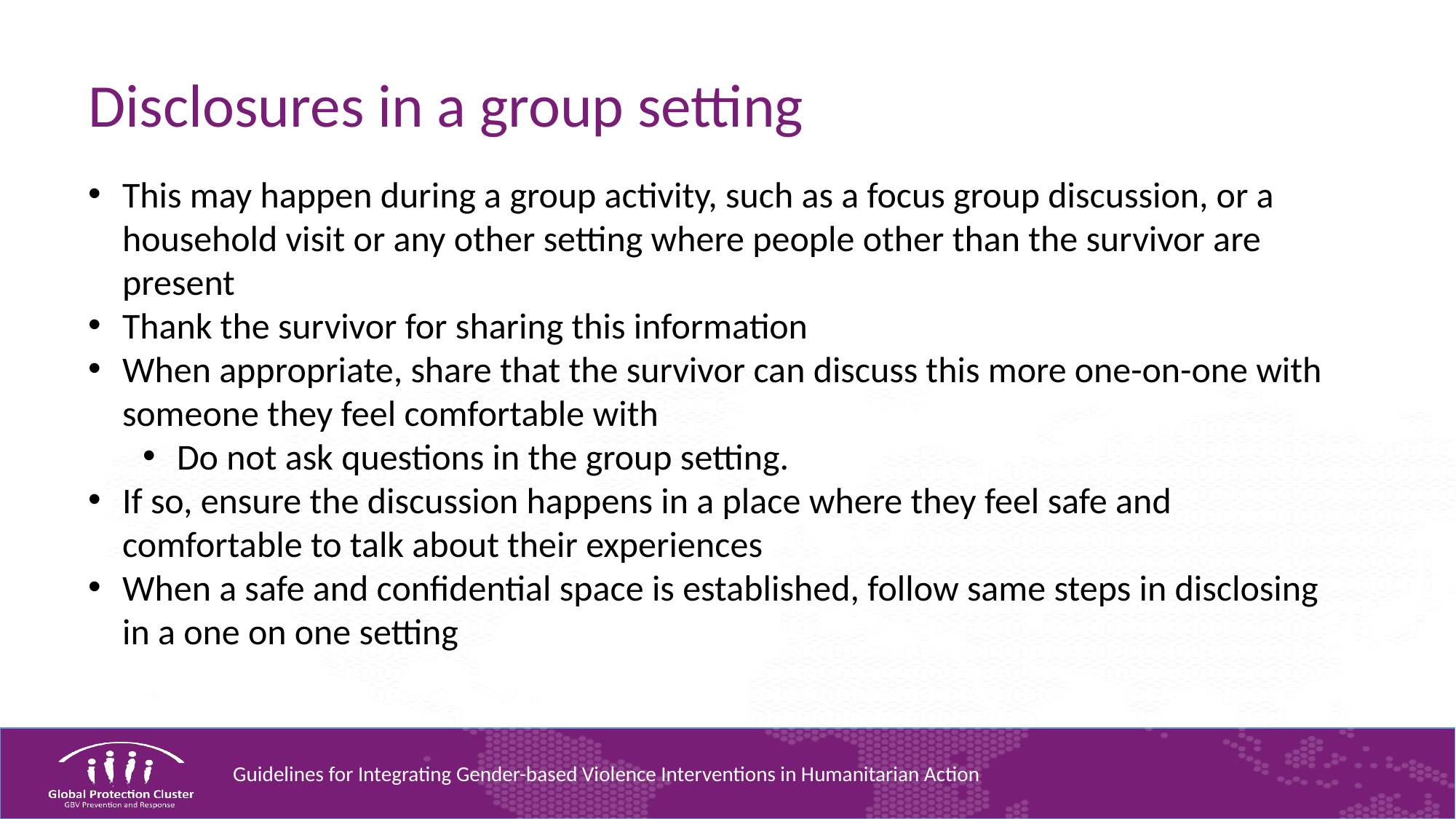

# Disclosures in a group setting
This may happen during a group activity, such as a focus group discussion, or a household visit or any other setting where people other than the survivor are present
Thank the survivor for sharing this information
When appropriate, share that the survivor can discuss this more one-on-one with someone they feel comfortable with
Do not ask questions in the group setting.
If so, ensure the discussion happens in a place where they feel safe and comfortable to talk about their experiences
When a safe and confidential space is established, follow same steps in disclosing in a one on one setting